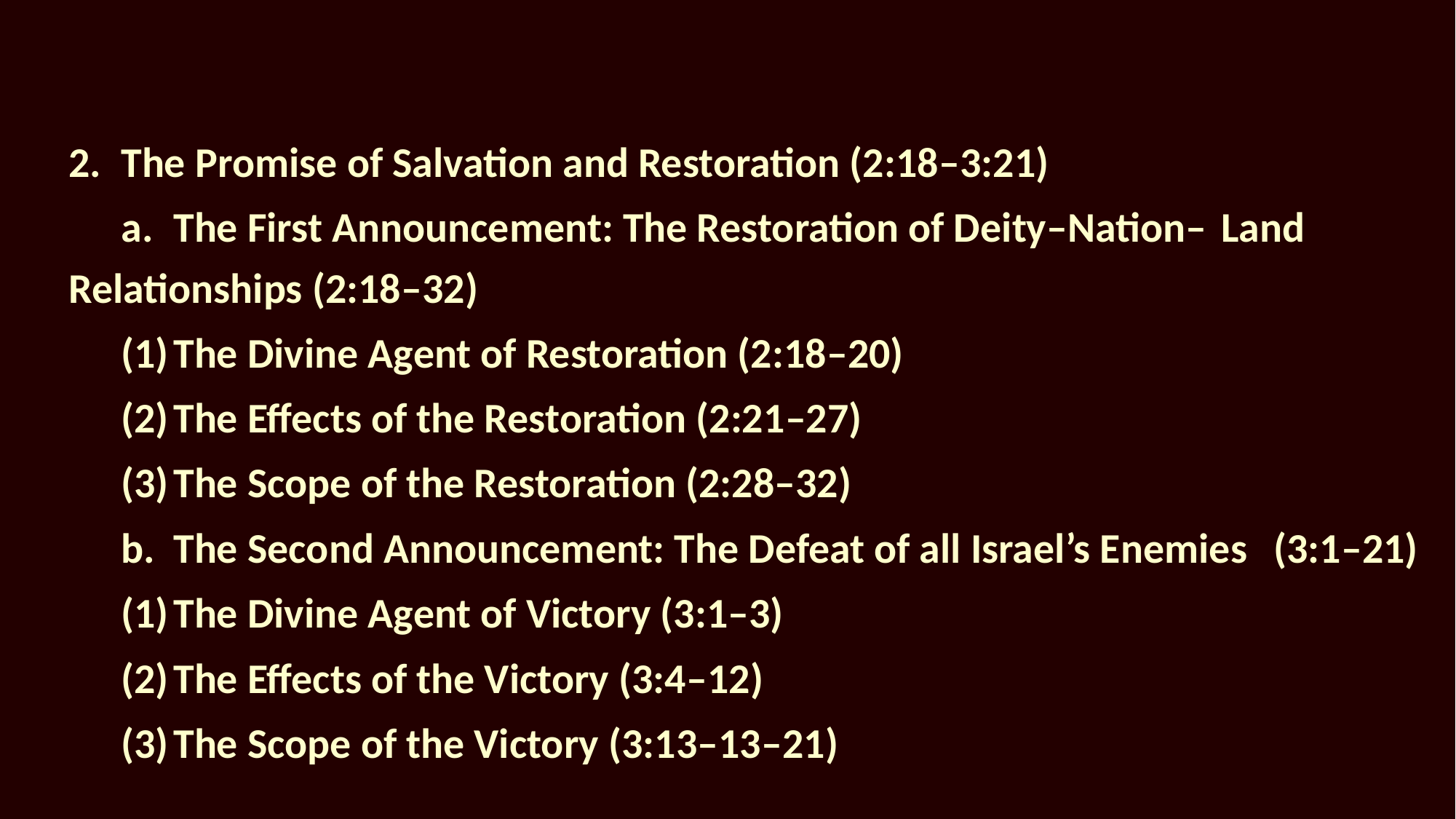

2.	The Promise of Salvation and Restoration (2:18–3:21)
	a.	The First Announcement: The Restoration of Deity–Nation–			Land Relationships (2:18–32)
		(1)	The Divine Agent of Restoration (2:18–20)
		(2)	The Effects of the Restoration (2:21–27)
		(3)	The Scope of the Restoration (2:28–32)
	b.	The Second Announcement: The Defeat of all Israel’s Enemies 		(3:1–21)
		(1)	The Divine Agent of Victory (3:1–3)
		(2)	The Effects of the Victory (3:4–12)
			(3)	The Scope of the Victory (3:13–13–21)